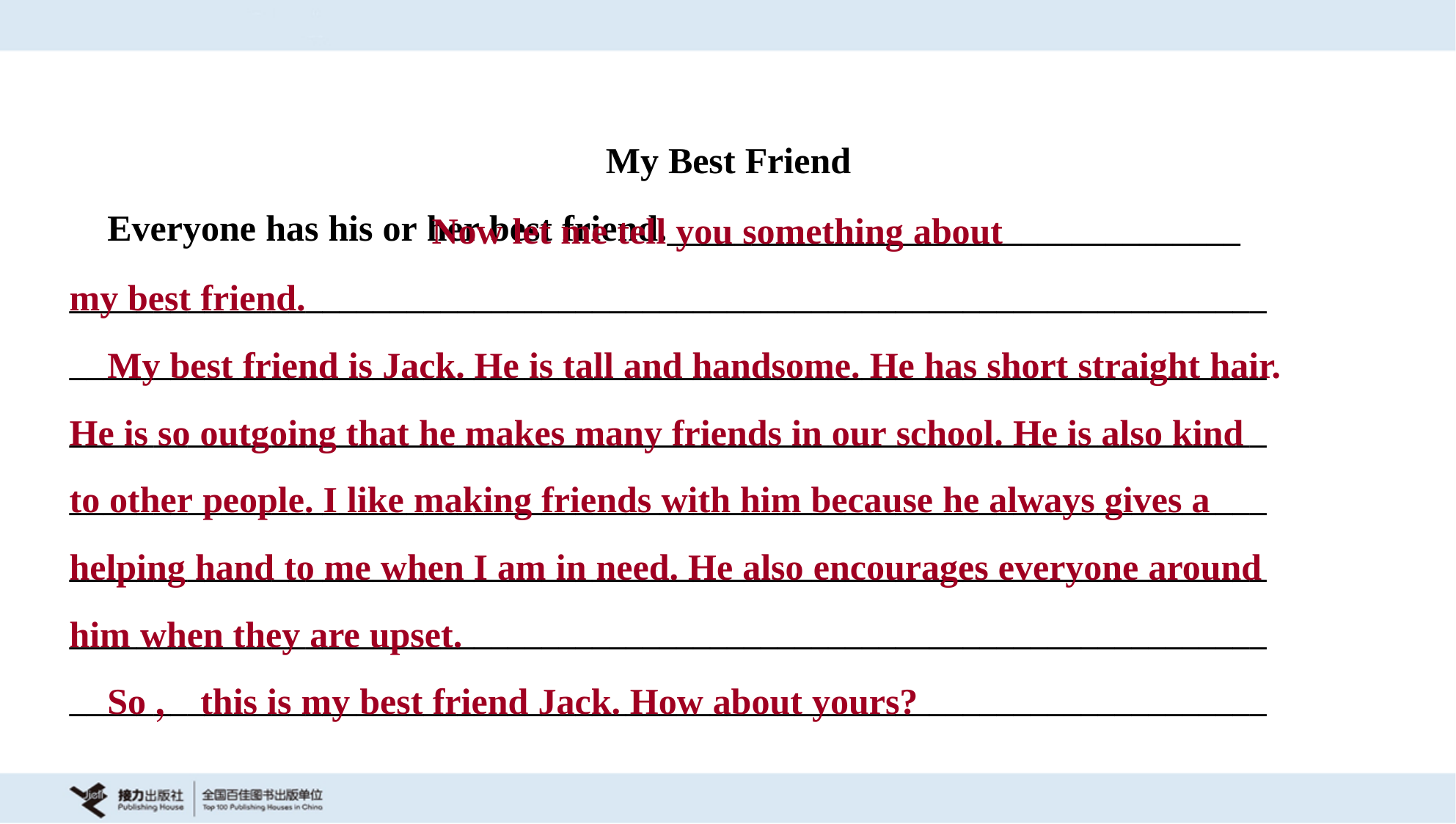

My Best Friend
    Everyone has his or her best friend.__________________________________
_______________________________________________________________________
_______________________________________________________________________
_______________________________________________________________________
_______________________________________________________________________
_______________________________________________________________________
_______________________________________________________________________
_______________________________________________________________________
                                      Now let me tell you something about
my best friend.
    My best friend is Jack. He is tall and handsome. He has short straight hair.
He is so outgoing that he makes many friends in our school. He is also kind
to other people. I like making friends with him because he always gives a
helping hand to me when I am in need. He also encourages everyone around
him when they are upset.
    So，this is my best friend Jack. How about yours?